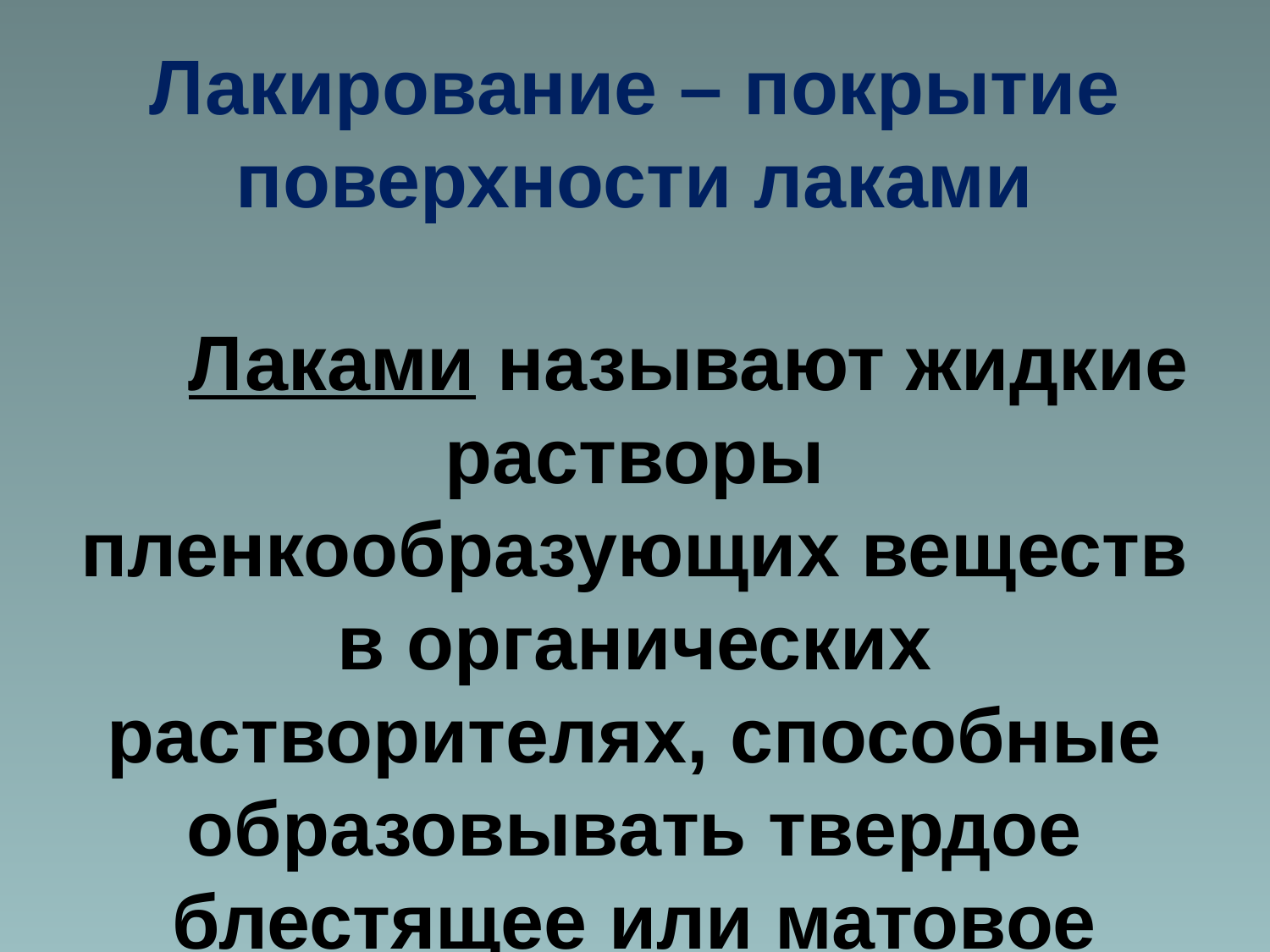

Лакирование – покрытие поверхности лаками
     Лаками называют жидкие растворы пленкообразующих веществ в органических растворителях, способные образовывать твердое блестящее или матовое покрытие